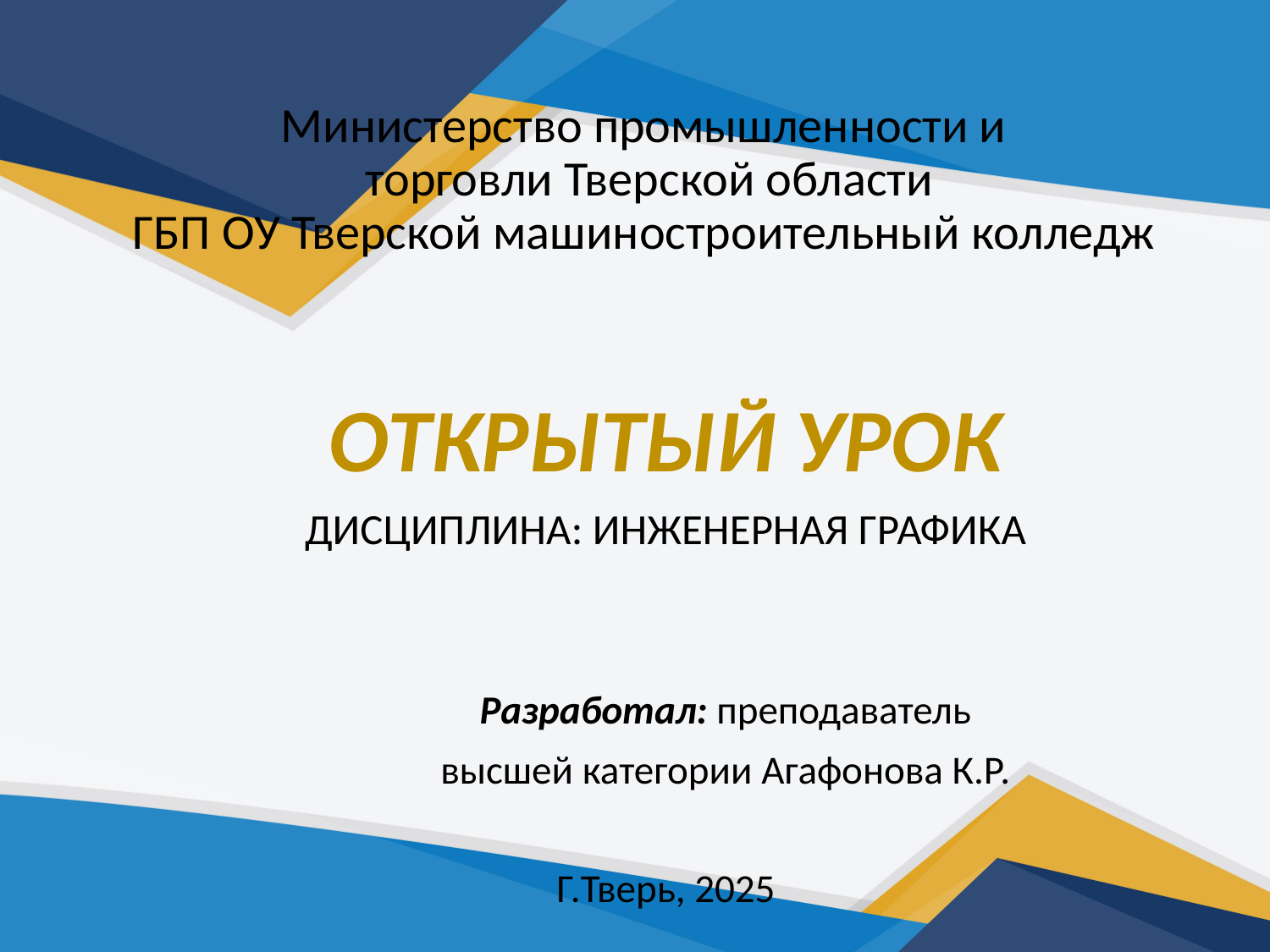

# Министерство промышленности и торговли Тверской области ГБП ОУ Тверской машиностроительный колледж

ОТКРЫТЫЙ УРОК
ДИСЦИПЛИНА: ИНЖЕНЕРНАЯ ГРАФИКА

				Разработал: преподаватель
				высшей категории Агафонова К.Р.

Г.Тверь, 2025